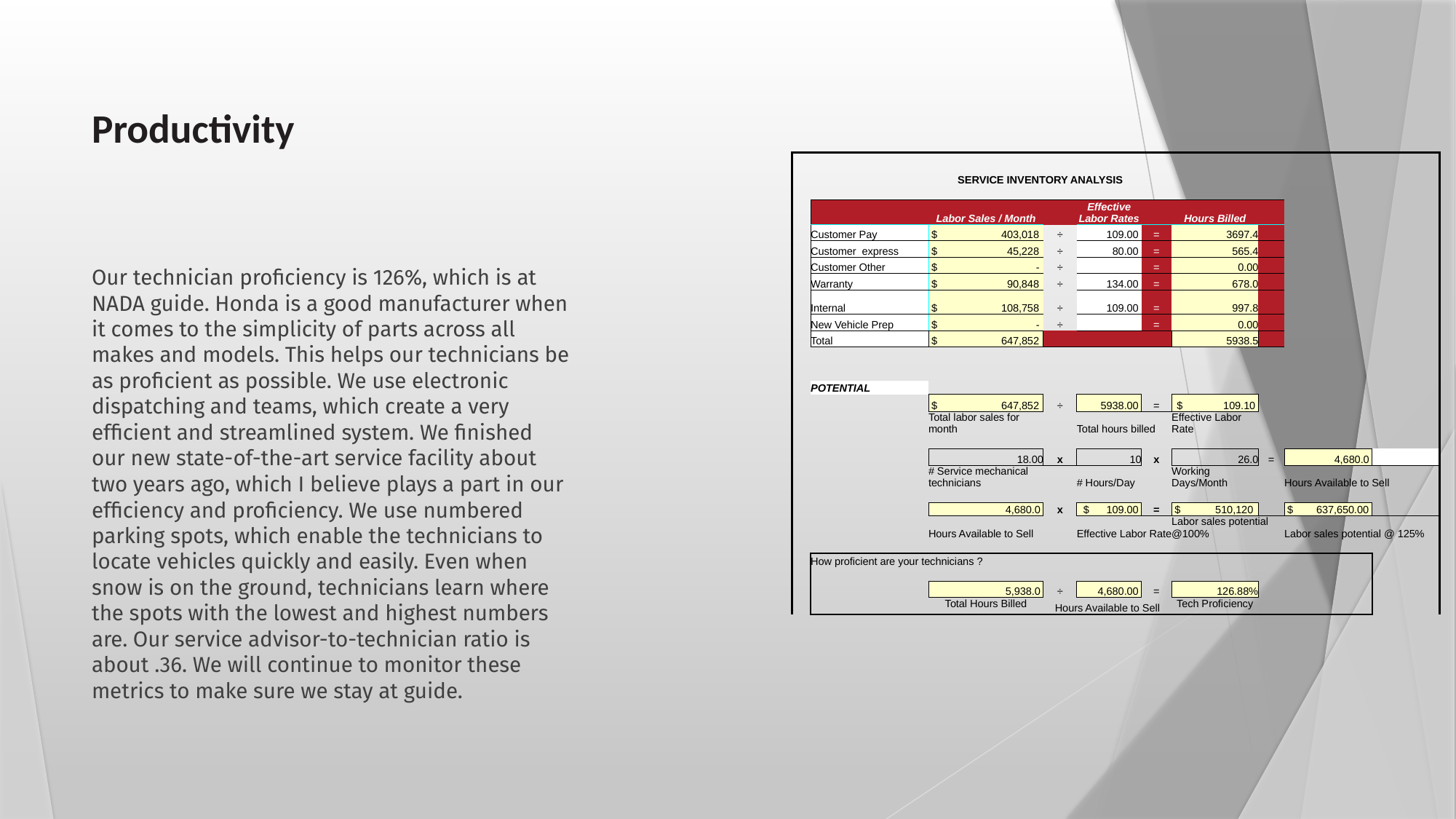

# Productivity
|  |  |  |  |  |  |  |  |  |  |
| --- | --- | --- | --- | --- | --- | --- | --- | --- | --- |
|  | SERVICE INVENTORY ANALYSIS |  |  |  |  |  |  |  |  |
|  |  |  |  |  |  |  |  |  |  |
|  |  | Labor Sales / Month |  | Effective Labor Rates |  | Hours Billed |  |  |  |
|  | Customer Pay | $ 403,018 | ÷ | 109.00 | = | 3697.4 |  |  |  |
|  | Customer express | $ 45,228 | ÷ | 80.00 | = | 565.4 |  |  |  |
|  | Customer Other | $ - | ÷ |  | = | 0.00 |  |  |  |
|  | Warranty | $ 90,848 | ÷ | 134.00 | = | 678.0 |  |  |  |
|  | Internal | $ 108,758 | ÷ | 109.00 | = | 997.8 |  |  |  |
|  | New Vehicle Prep | $ - | ÷ |  | = | 0.00 |  |  |  |
|  | Total | $ 647,852 |  |  |  | 5938.5 |  |  |  |
|  |  |  |  |  |  |  |  |  |  |
|  | POTENTIAL |  |  |  |  |  |  |  |  |
|  |  | $ 647,852 | ÷ | 5938.00 | = | $ 109.10 |  |  |  |
|  |  | Total labor sales for month |  | Total hours billed |  | Effective Labor Rate |  |  |  |
|  |  |  |  |  |  |  |  |  |  |
|  |  | 18.00 | x | 10 | x | 26.0 | = | 4,680.0 |  |
|  |  | # Service mechanical technicians |  | # Hours/Day |  | Working Days/Month |  | Hours Available to Sell |  |
|  |  |  |  |  |  |  |  |  |  |
|  |  | 4,680.0 | x | $ 109.00 | = | $ 510,120 |  | $ 637,650.00 |  |
|  |  | Hours Available to Sell |  | Effective Labor Rate |  | Labor sales potential @100% |  | Labor sales potential @ 125% |  |
|  |  |  |  |  |  |  |  |  |  |
|  | How proficient are your technicians ? |  |  |  |  |  |  |  |  |
|  |  |  |  |  |  |  |  |  |  |
|  |  | 5,938.0 | ÷ | 4,680.00 | = | 126.88% |  |  |  |
|  |  | Total Hours Billed | Hours Available to Sell |  |  | Tech Proficiency |  |  |  |
Our technician proficiency is 126%, which is at NADA guide. Honda is a good manufacturer when it comes to the simplicity of parts across all makes and models. This helps our technicians be as proficient as possible. We use electronic dispatching and teams, which create a very efficient and streamlined system. We finished our new state-of-the-art service facility about two years ago, which I believe plays a part in our efficiency and proficiency. We use numbered parking spots, which enable the technicians to locate vehicles quickly and easily. Even when snow is on the ground, technicians learn where the spots with the lowest and highest numbers are. Our service advisor-to-technician ratio is about .36. We will continue to monitor these metrics to make sure we stay at guide.